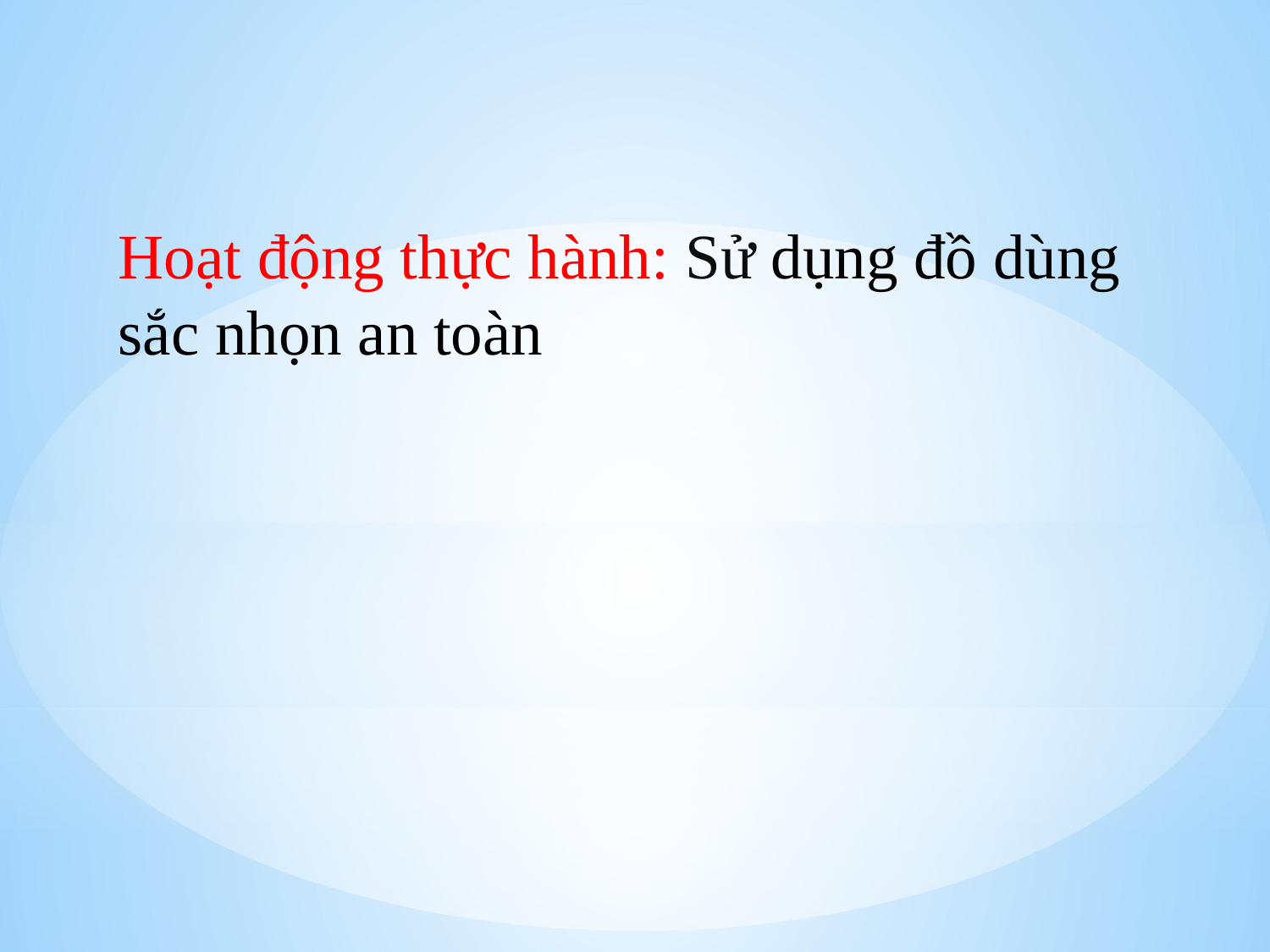

Hoạt động thực hành: Sử dụng đồ dùng sắc nhọn an toàn